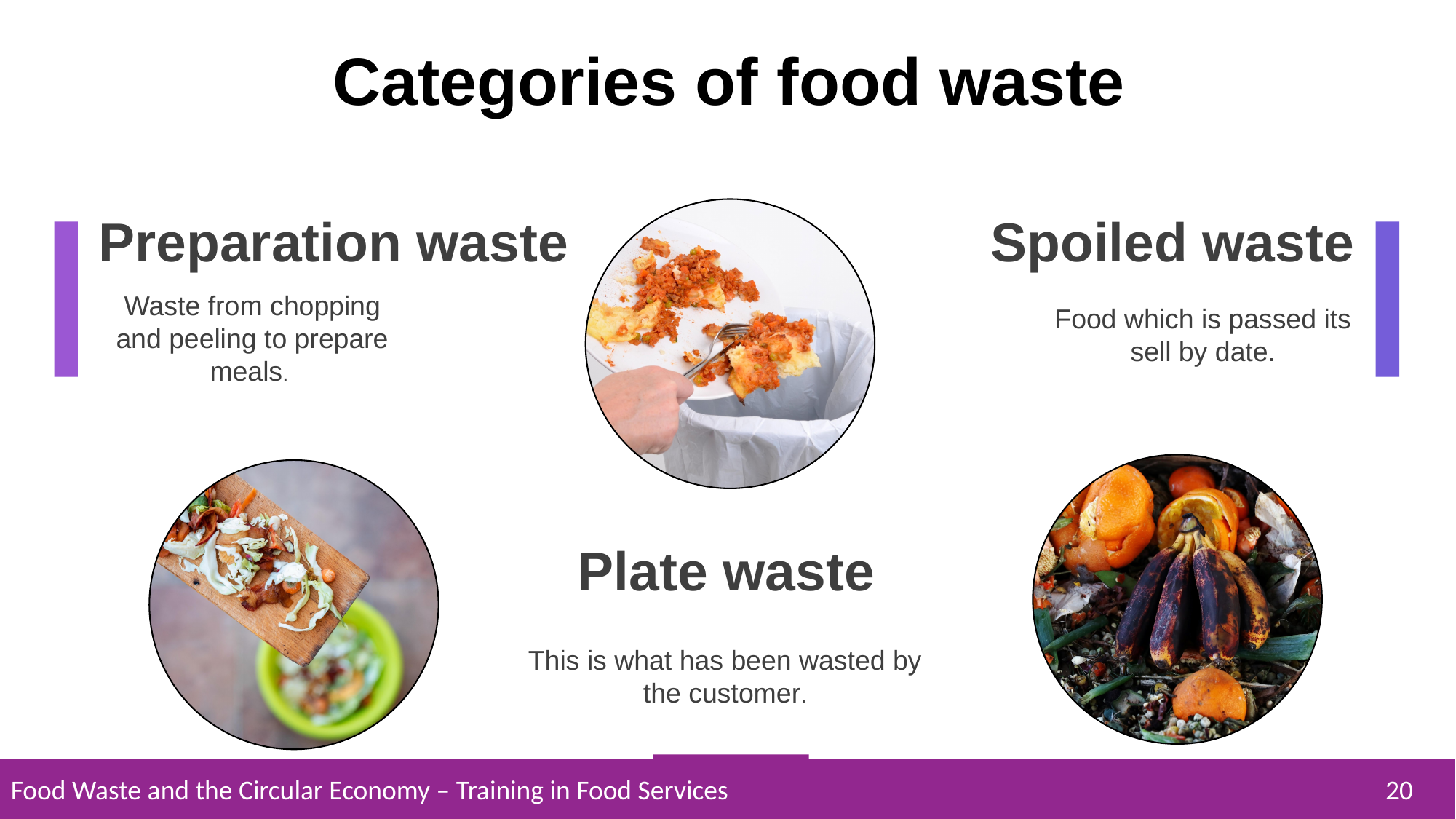

Categories of food waste

Preparation waste
Food which is passed its sell by date.
Spoiled waste
Waste from chopping and peeling to prepare meals.

Plate waste picture

Plate waste
This is what has been wasted by the customer.
Spoiled waste picture
Preparation waste picture